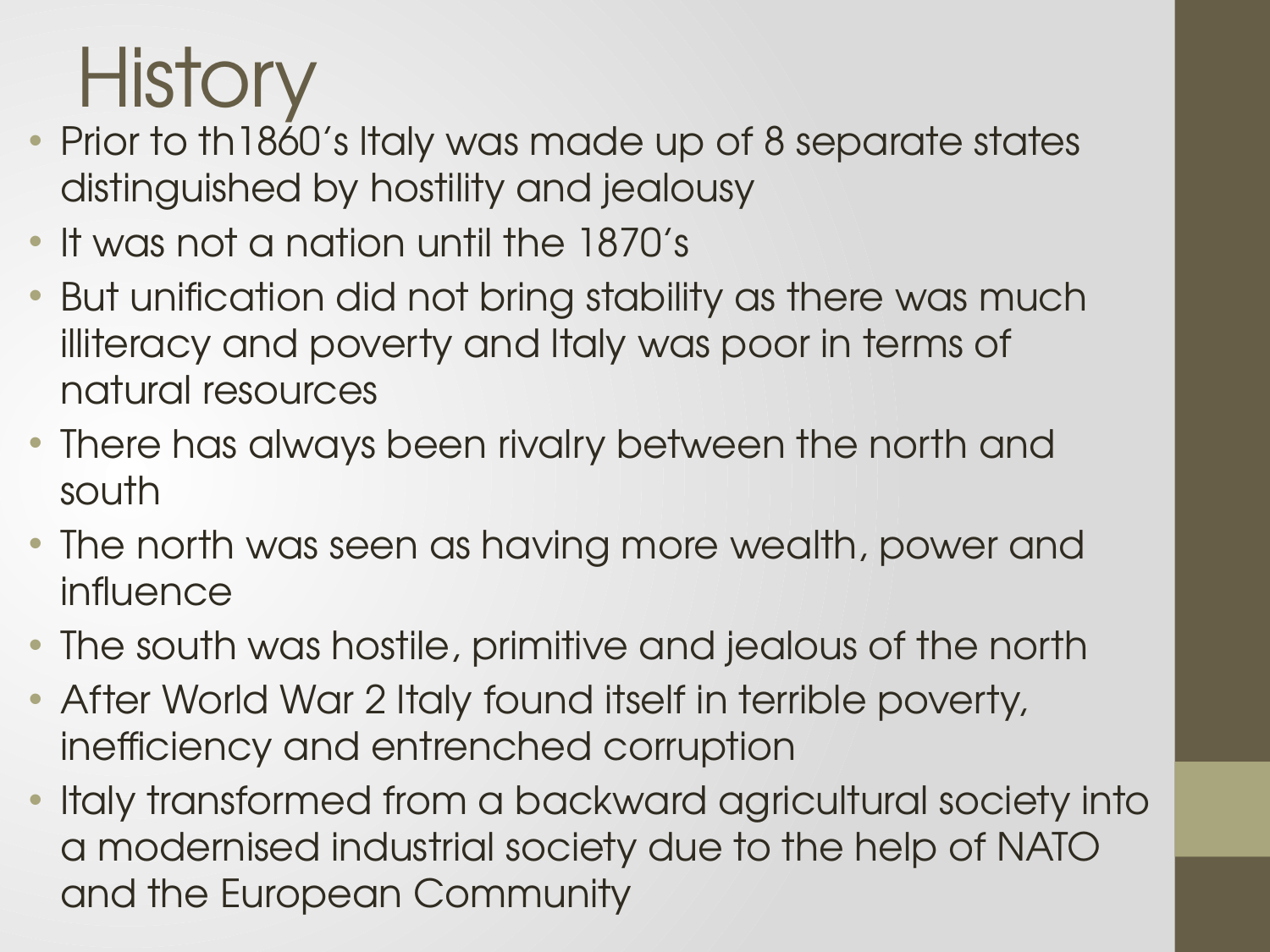

# History
Prior to th1860’s Italy was made up of 8 separate states distinguished by hostility and jealousy
It was not a nation until the 1870’s
But unification did not bring stability as there was much illiteracy and poverty and Italy was poor in terms of natural resources
There has always been rivalry between the north and south
The north was seen as having more wealth, power and influence
The south was hostile, primitive and jealous of the north
After World War 2 Italy found itself in terrible poverty, inefficiency and entrenched corruption
Italy transformed from a backward agricultural society into a modernised industrial society due to the help of NATO and the European Community